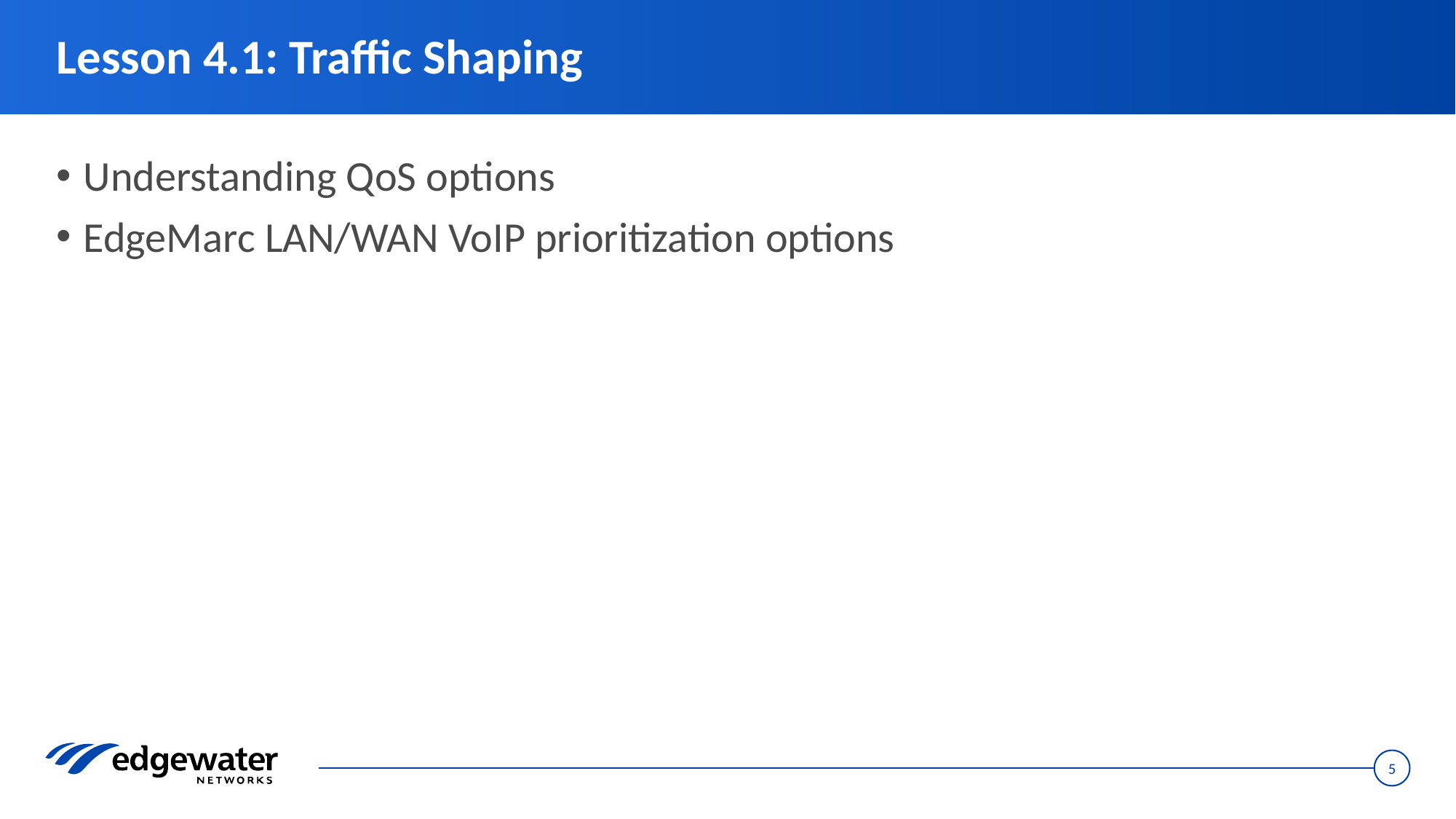

# Lesson 4.1: Traffic Shaping
Understanding QoS options
EdgeMarc LAN/WAN VoIP prioritization options